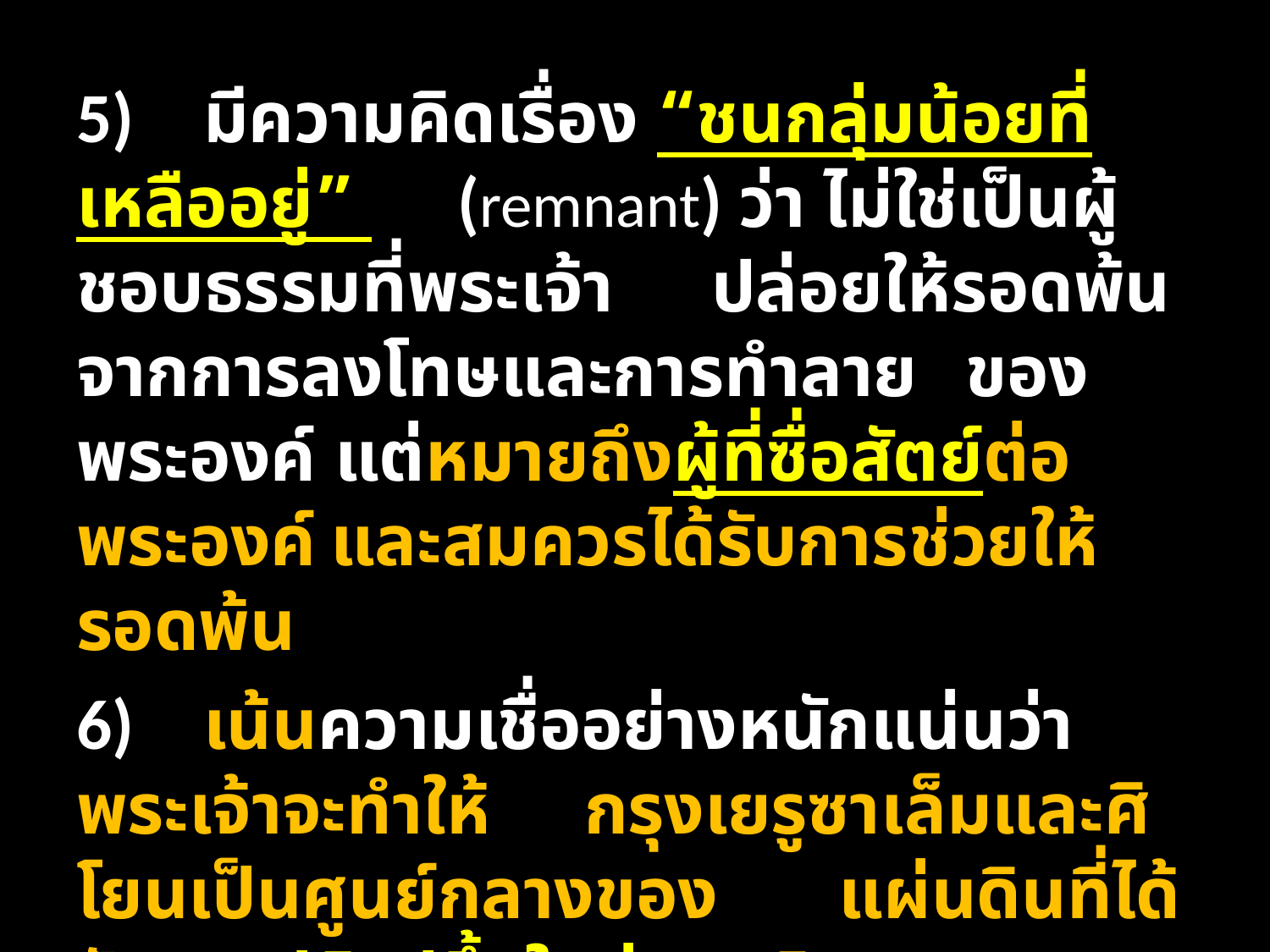

5)	มีความคิดเรื่อง “ชนกลุ่มน้อยที่เหลืออยู่” 	(remnant) ว่า ไม่ใช่เป็นผู้ชอบธรรมที่พระเจ้า	ปล่อยให้รอดพ้นจากการลงโทษและการทำลาย	ของพระองค์ แต่หมายถึงผู้ที่ซื่อสัตย์ต่อพระองค์	และสมควรได้รับการช่วยให้รอดพ้น
6)	เน้นความเชื่ออย่างหนักแน่นว่า พระเจ้าจะทำให้	กรุงเยรูซาเล็มและศิโยนเป็นศูนย์กลางของ	แผ่นดินที่ได้รับการปฏิรูปขึ้นใหม่ และอิสราเอล	จะเป็นผู้นำโลก